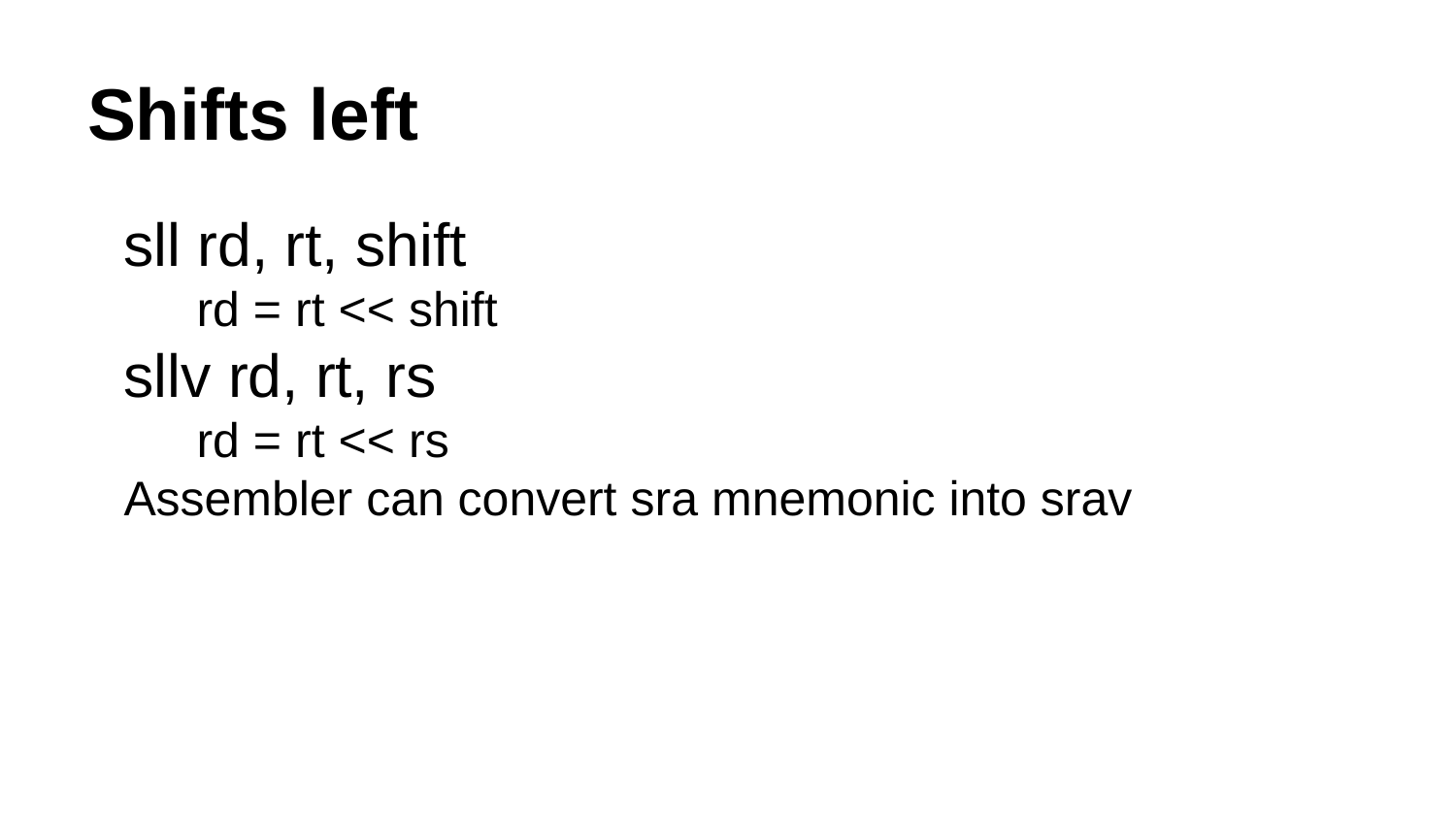

# Shifts left
sll rd, rt, shift
rd = rt << shift
sllv rd, rt, rs
rd = rt << rs
Assembler can convert sra mnemonic into srav